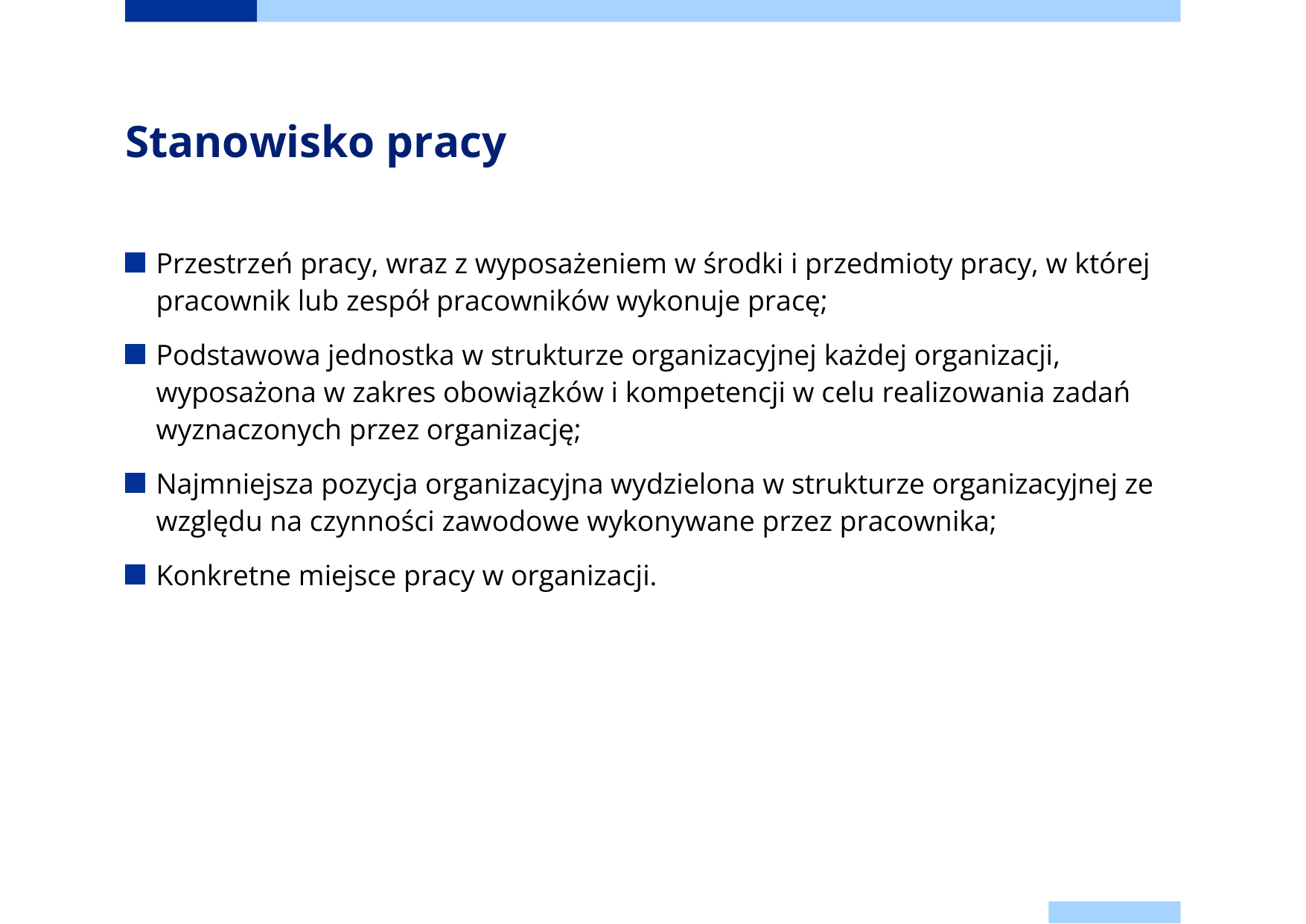

# Stanowisko pracy
Przestrzeń pracy, wraz z wyposażeniem w środki i przedmioty pracy, w której pracownik lub zespół pracowników wykonuje pracę;
Podstawowa jednostka w strukturze organizacyjnej każdej organizacji, wyposażona w zakres obowiązków i kompetencji w celu realizowania zadań wyznaczonych przez organizację;
Najmniejsza pozycja organizacyjna wydzielona w strukturze organizacyjnej ze względu na czynności zawodowe wykonywane przez pracownika;
Konkretne miejsce pracy w organizacji.